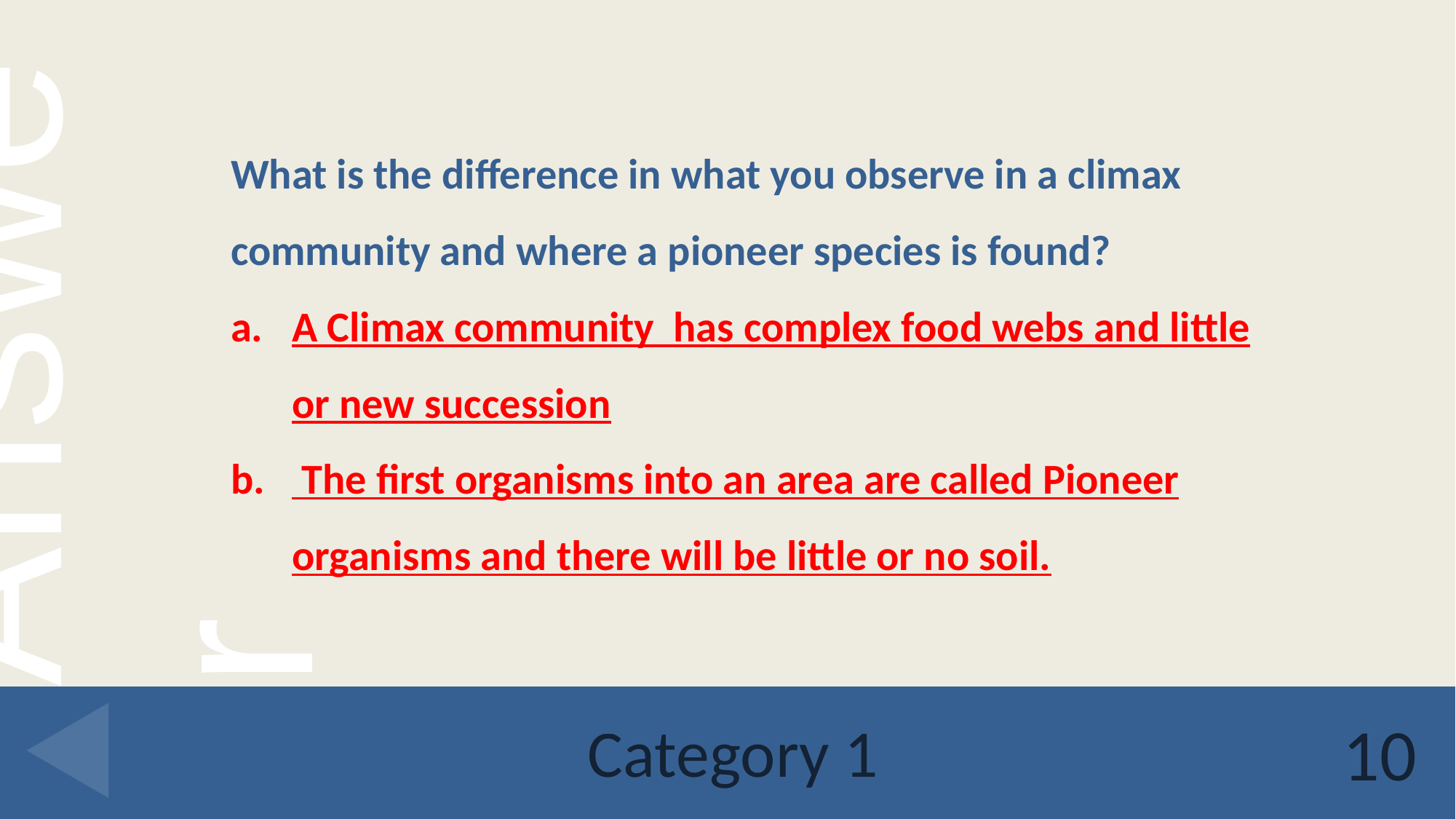

What is the difference in what you observe in a climax community and where a pioneer species is found?
A Climax community  has complex food webs and little or new succession
 The first organisms into an area are called Pioneer organisms and there will be little or no soil.
# Category 1
10